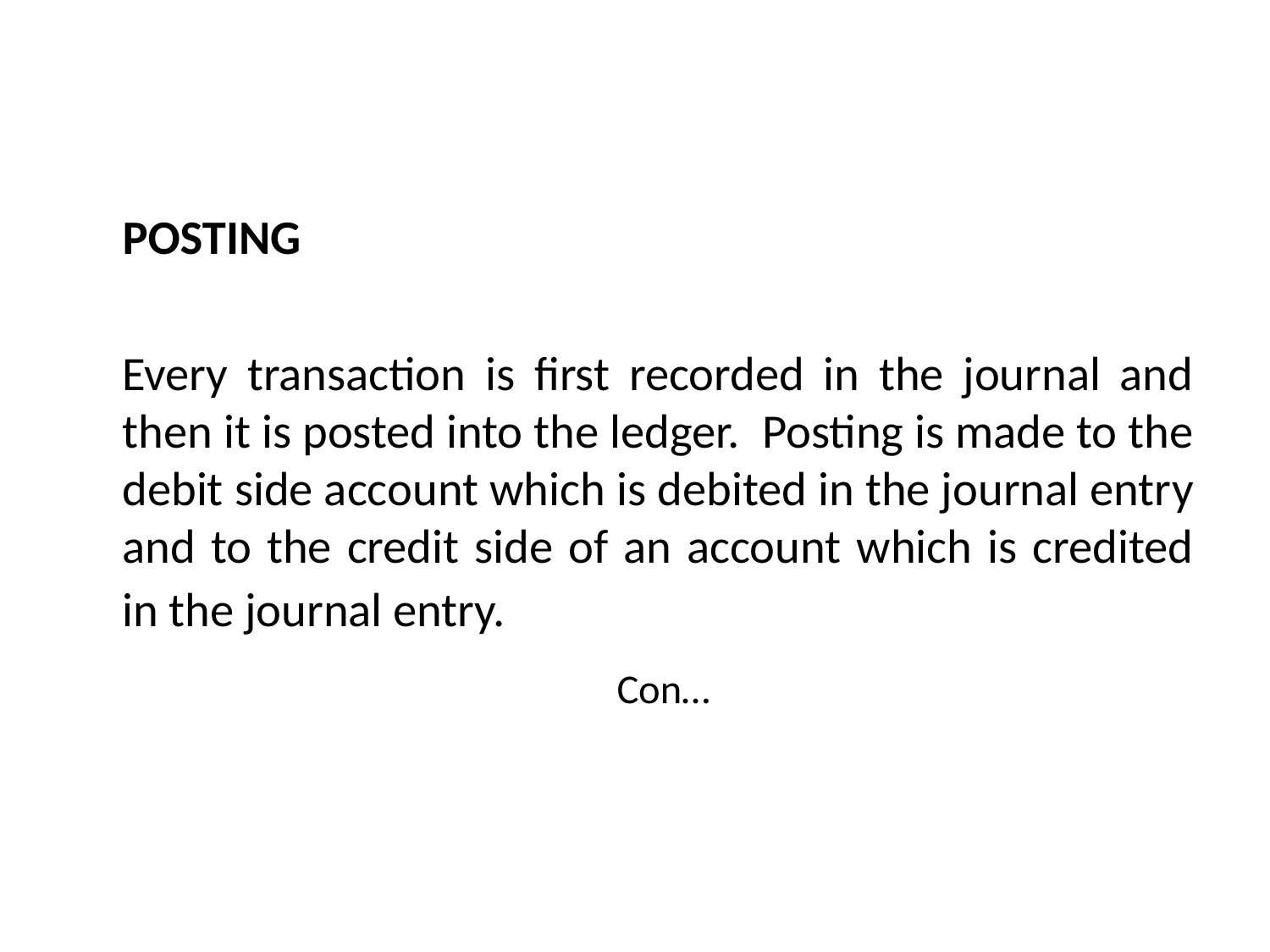

POSTING

	Every transaction is first recorded in the journal and then it is posted into the ledger.  Posting is made to the debit side account which is debited in the journal entry and to the credit side of an account which is credited in the journal entry.
								                            							          Con…